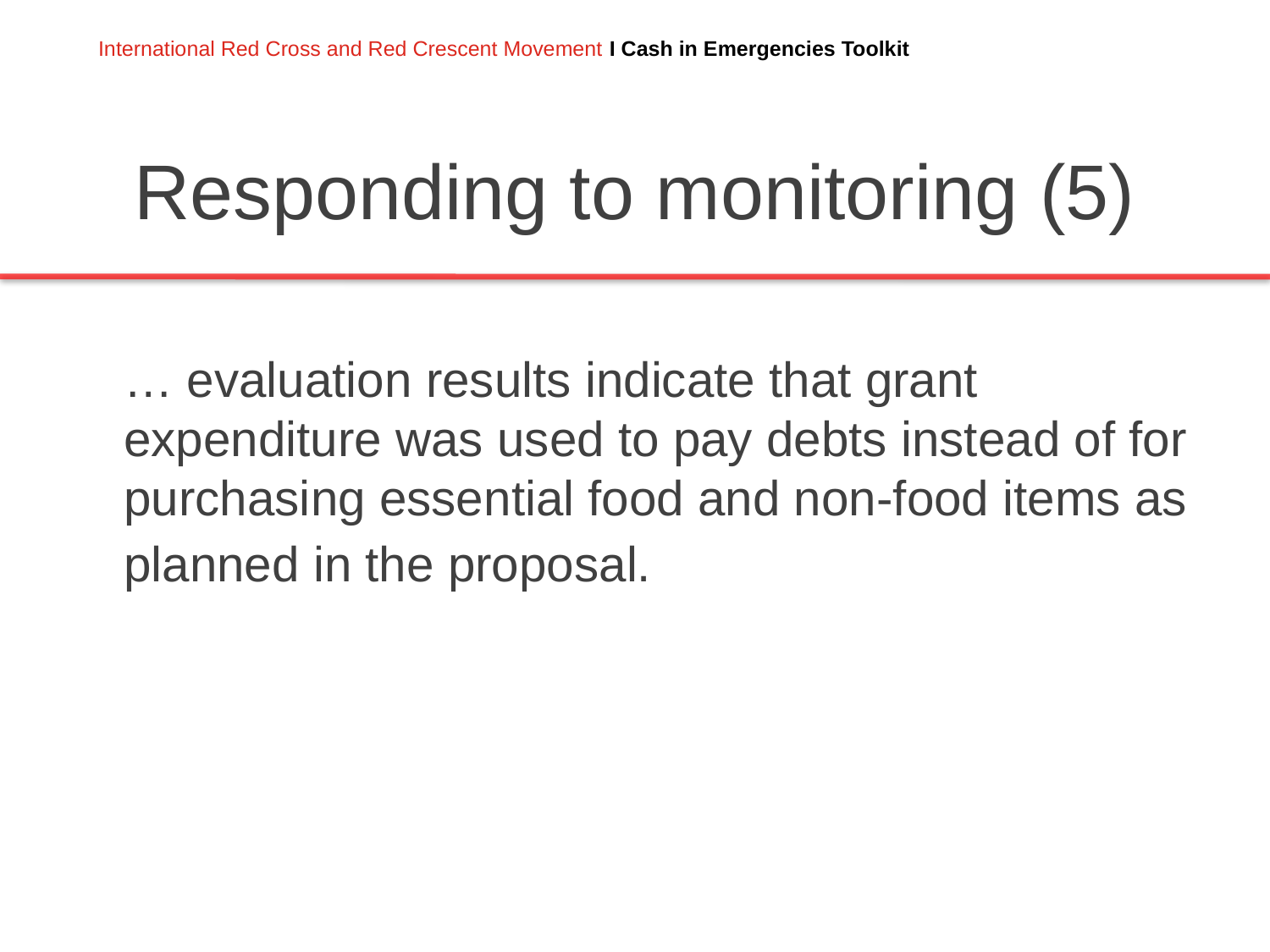

# Responding to monitoring (5)
	… evaluation results indicate that grant expenditure was used to pay debts instead of for purchasing essential food and non-food items as planned in the proposal.